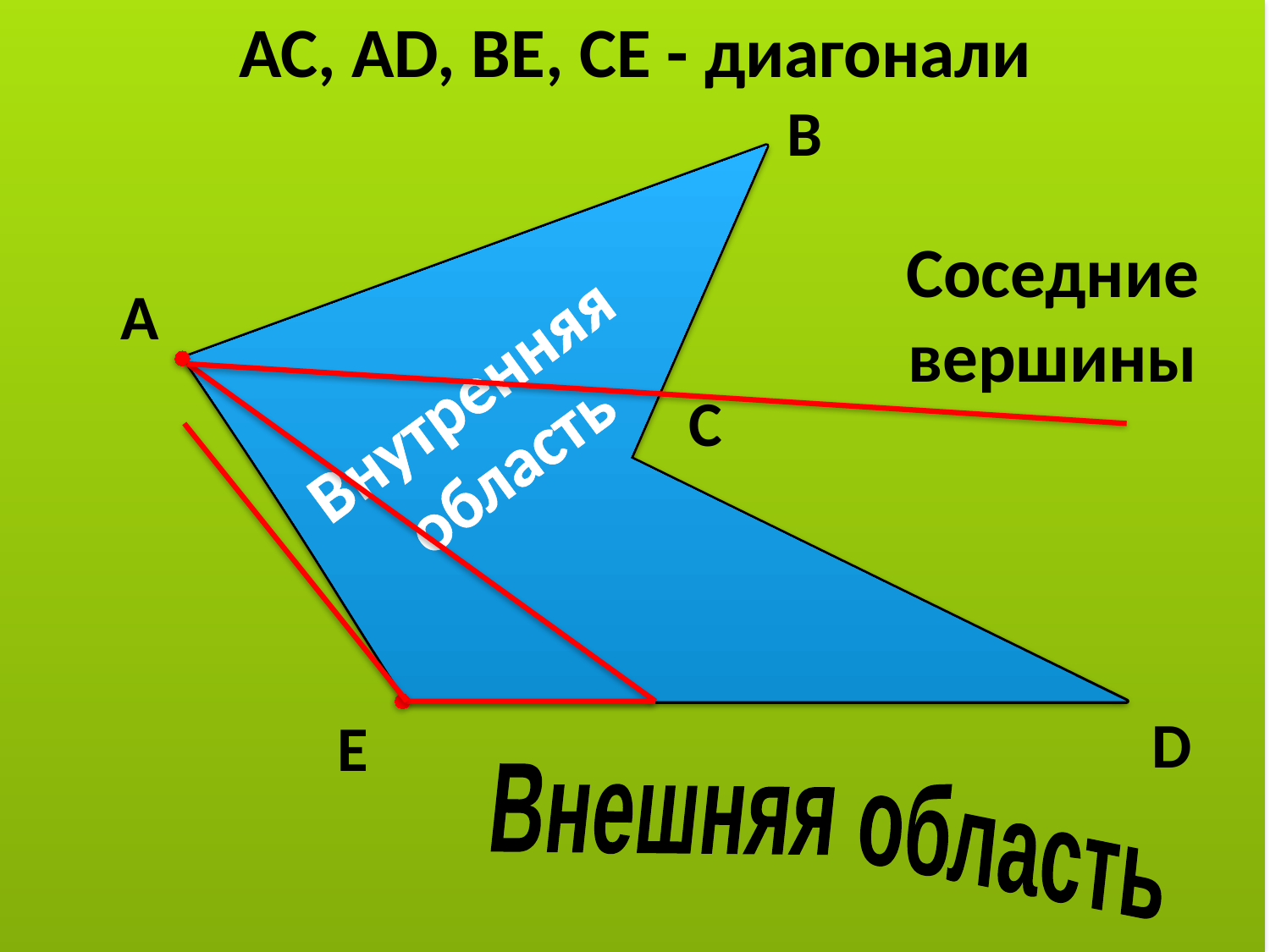

AC, AD, BE, CE - диагонали
B

Соседние вершины
A
Внутренняя
область

C

D
E
Внешняя область